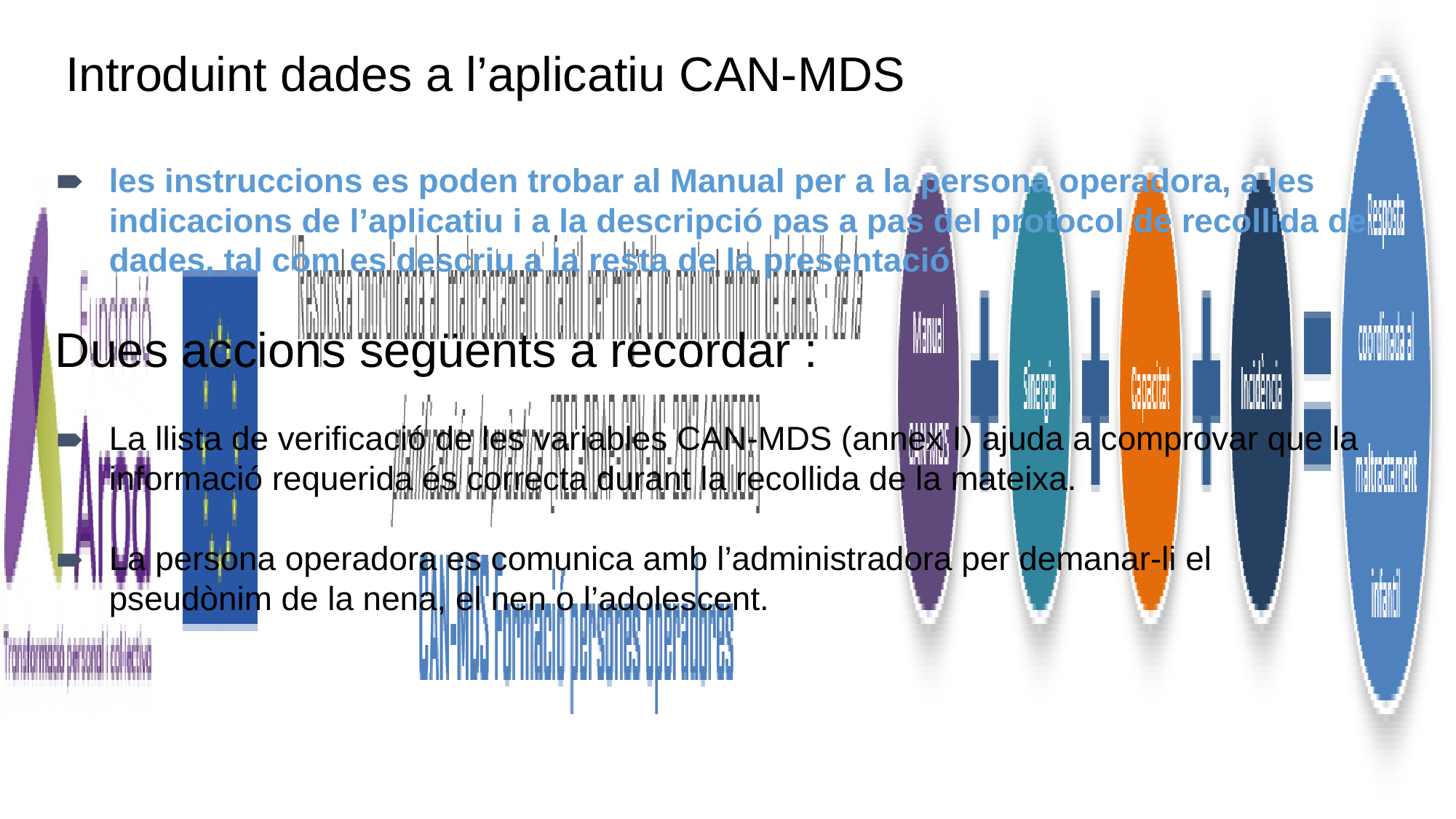

Introduint dades a l’aplicatiu CAN-MDS
les instruccions es poden trobar al Manual per a la persona operadora, a les indicacions de l’aplicatiu i a la descripció pas a pas del protocol de recollida de dades, tal com es descriu a la resta de la presentació

Dues accions següents a recordar :

La llista de verificació de les variables CAN-MDS (annex I) ajuda a comprovar que la informació requerida és correcta durant la recollida de la mateixa.

La persona operadora es comunica amb l’administradora per demanar-li el pseudònim de la nena, el nen o l’adolescent.